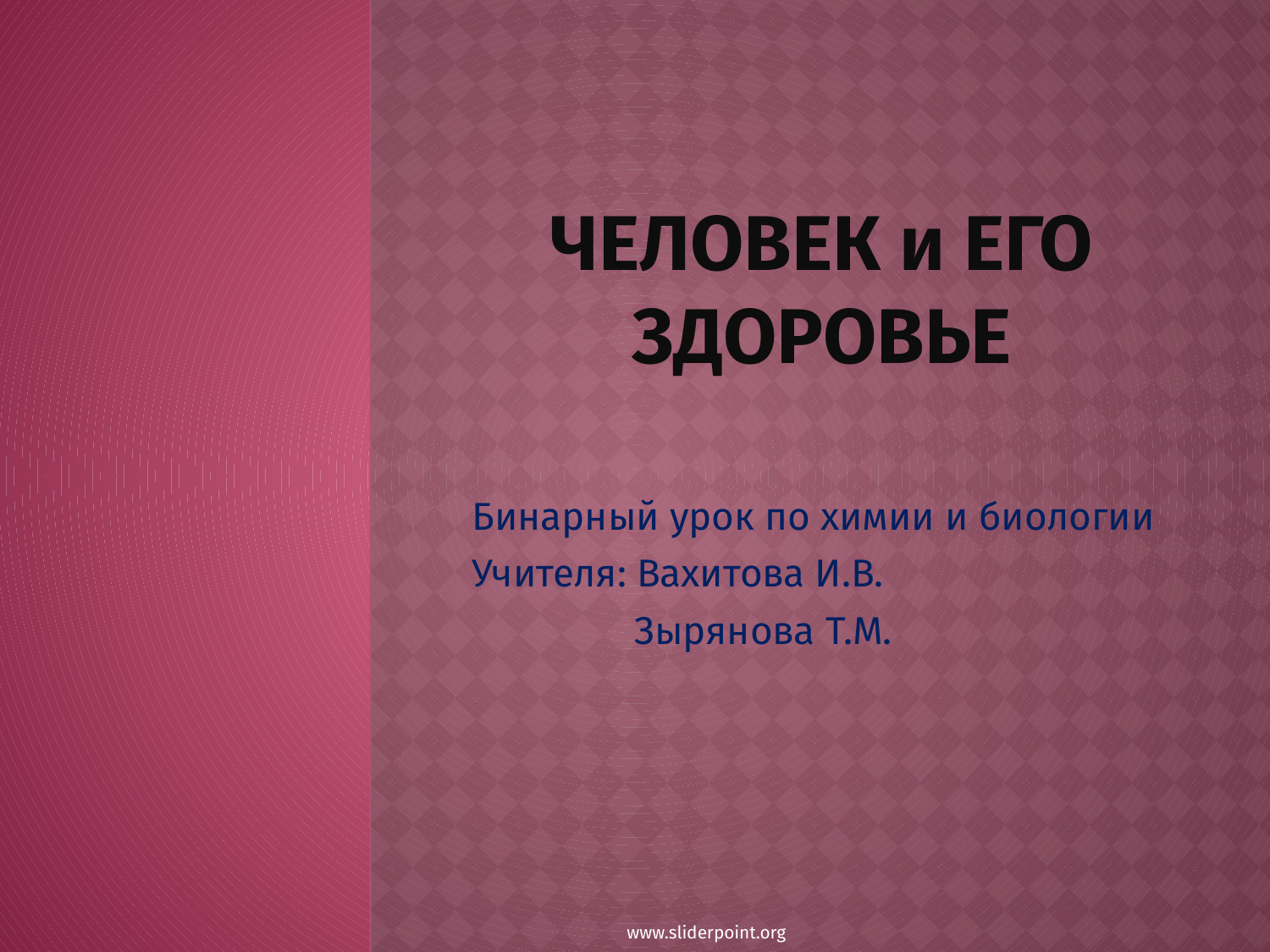

# ЧЕЛОВЕК и ЕГО ЗДОРОВЬЕ
Бинарный урок по химии и биологии
Учителя: Вахитова И.В.
                Зырянова Т.М.
www.sliderpoint.org